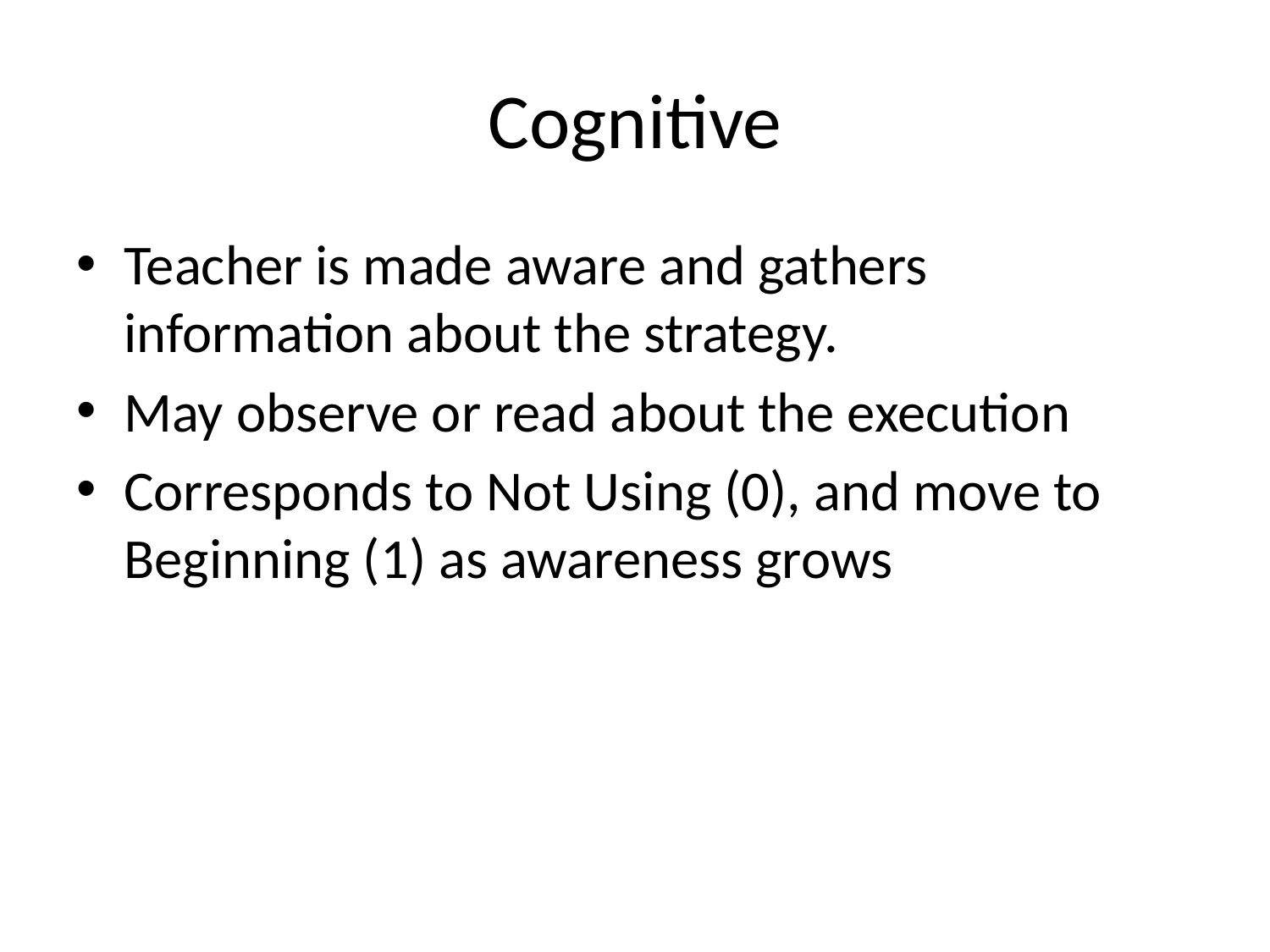

# Cognitive
Teacher is made aware and gathers information about the strategy.
May observe or read about the execution
Corresponds to Not Using (0), and move to Beginning (1) as awareness grows